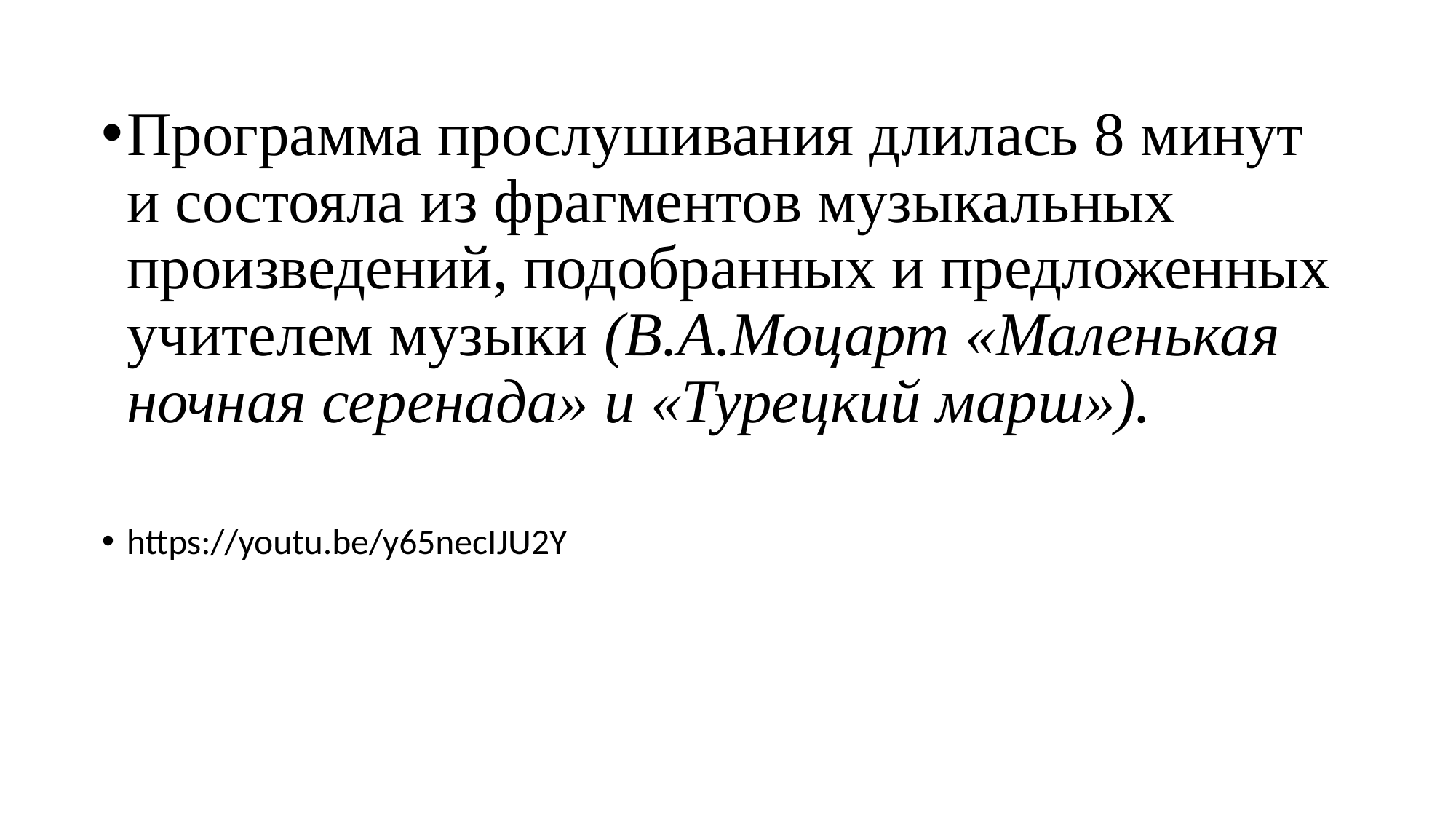

Программа прослушивания длилась 8 минут и состояла из фрагментов музыкальных произведений, подобранных и предложенных учителем музыки (В.А.Моцарт «Маленькая ночная серенада» и «Турецкий марш»).
https://youtu.be/y65necIJU2Y
#